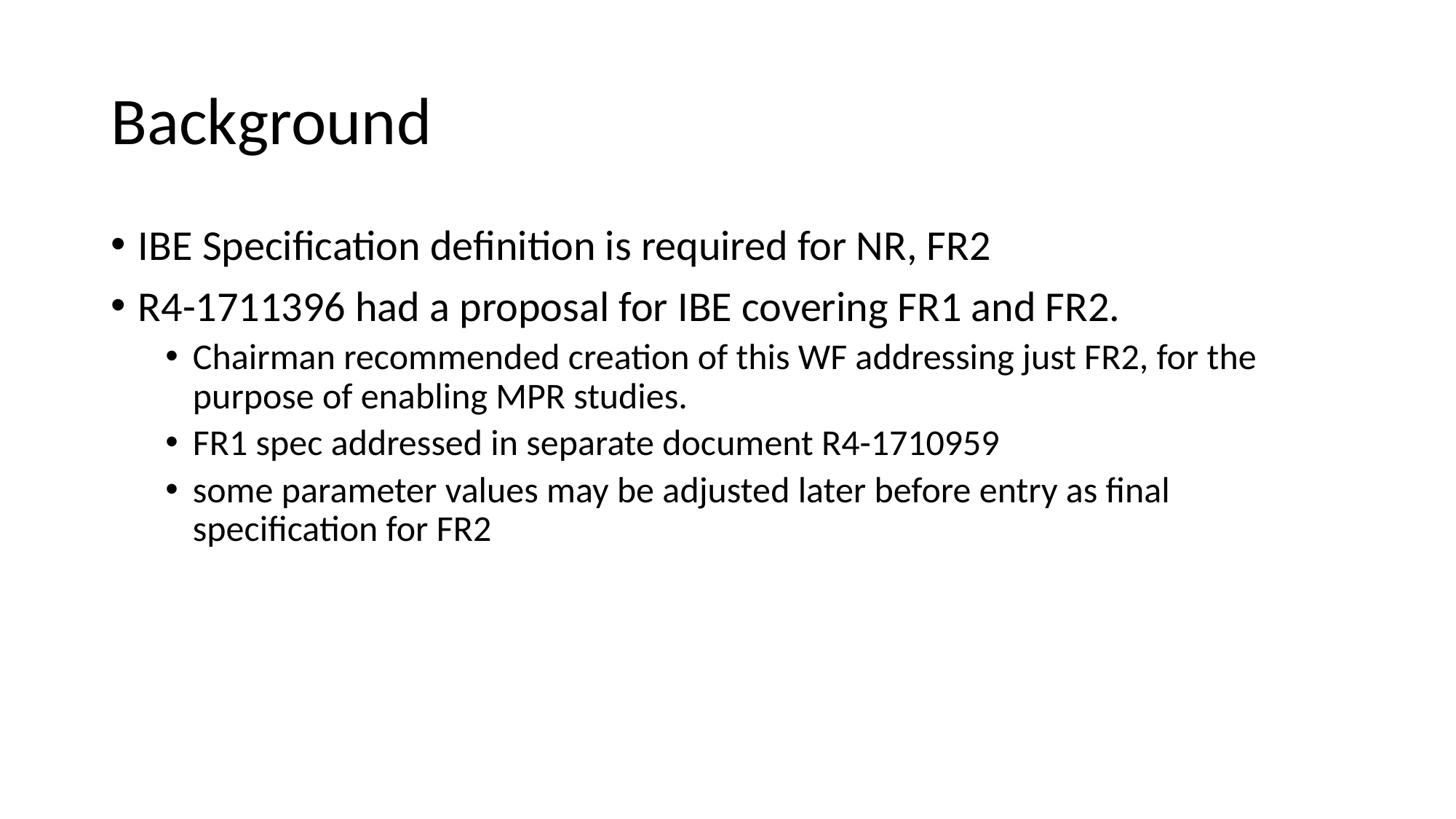

# Background
IBE Specification definition is required for NR, FR2
R4-1711396 had a proposal for IBE covering FR1 and FR2.
Chairman recommended creation of this WF addressing just FR2, for the purpose of enabling MPR studies.
FR1 spec addressed in separate document R4-1710959
some parameter values may be adjusted later before entry as final specification for FR2